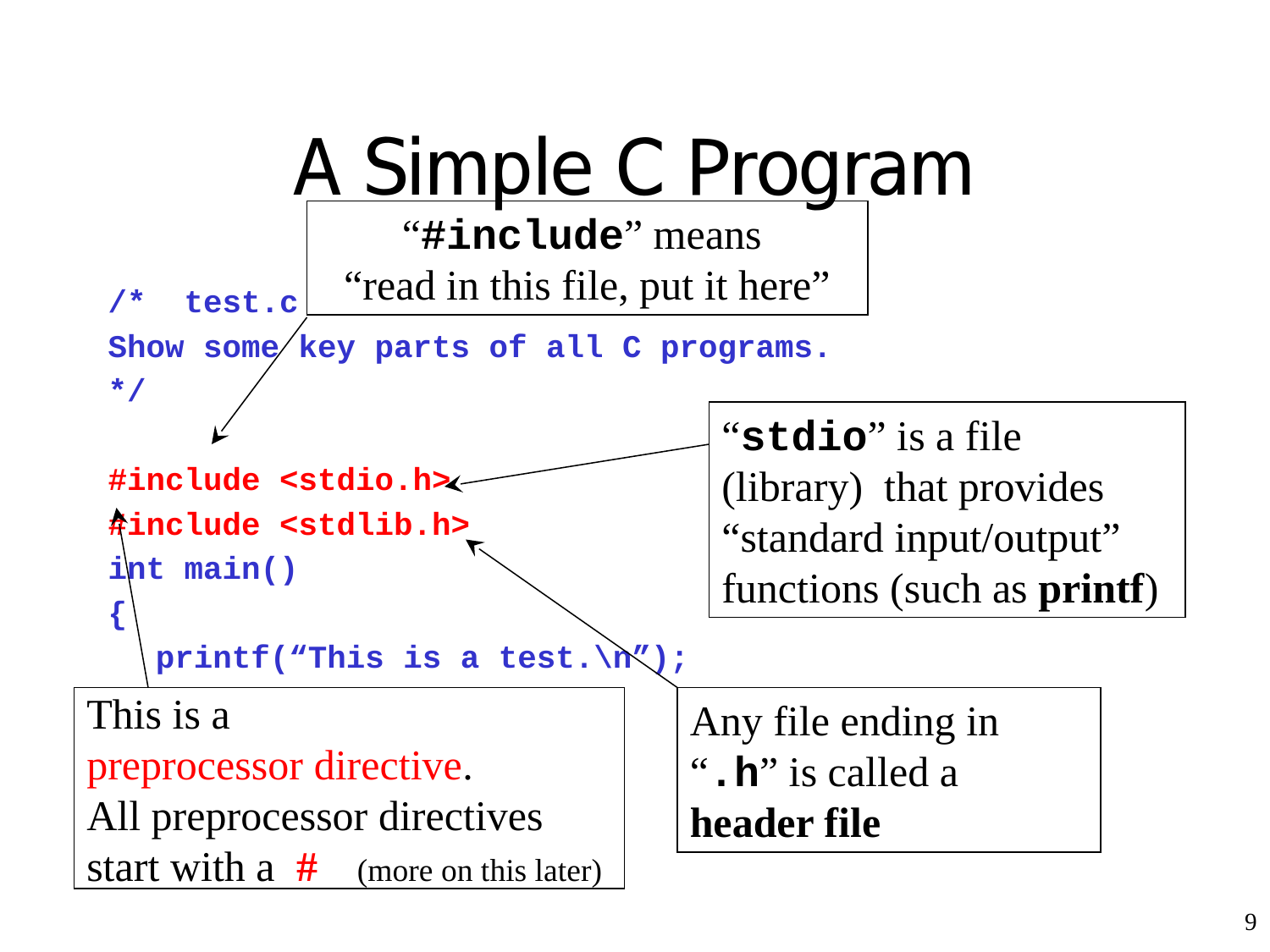

# A Simple C Program
“#include” means
“read in this file, put it here”

/*  test.c
Show some key parts of all C programs.
*/

#include <stdio.h>
#include <stdlib.h>
int main()
{
	printf(“This is a test.\n”);
	return 0;
}
“stdio” is a file (library)  that provides “standard input/output” functions (such as printf)

This is a
preprocessor directive.
All preprocessor directives
start with a  #    (more on this later)
Any file ending in “.h” is called a header file
9